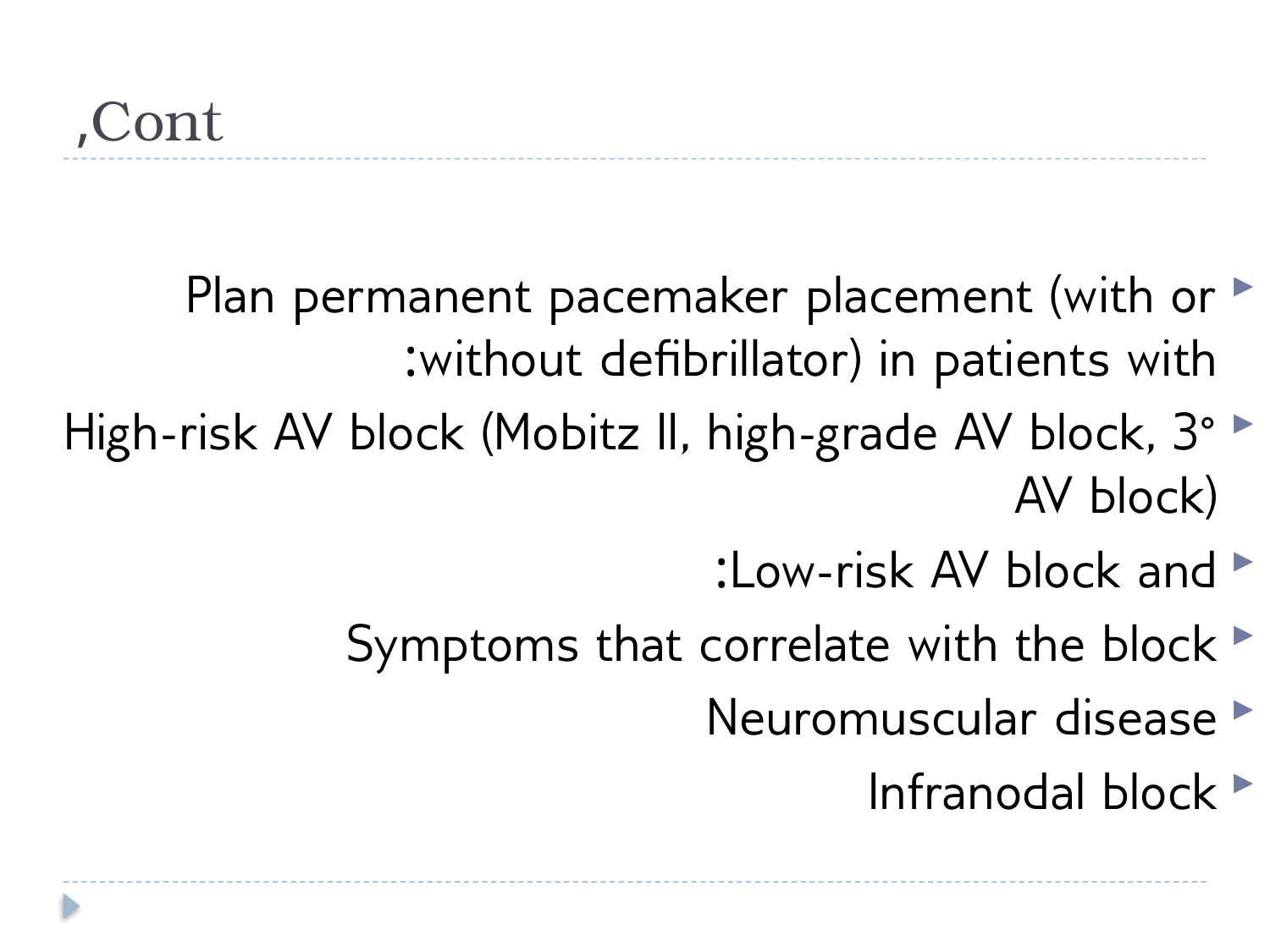

# Cont,
Plan permanent pacemaker placement (with or without defibrillator) in patients with:
High-risk AV block (Mobitz II, high-grade AV block, 3° AV block)
Low-risk AV block and:
Symptoms that correlate with the block
Neuromuscular disease
Infranodal block